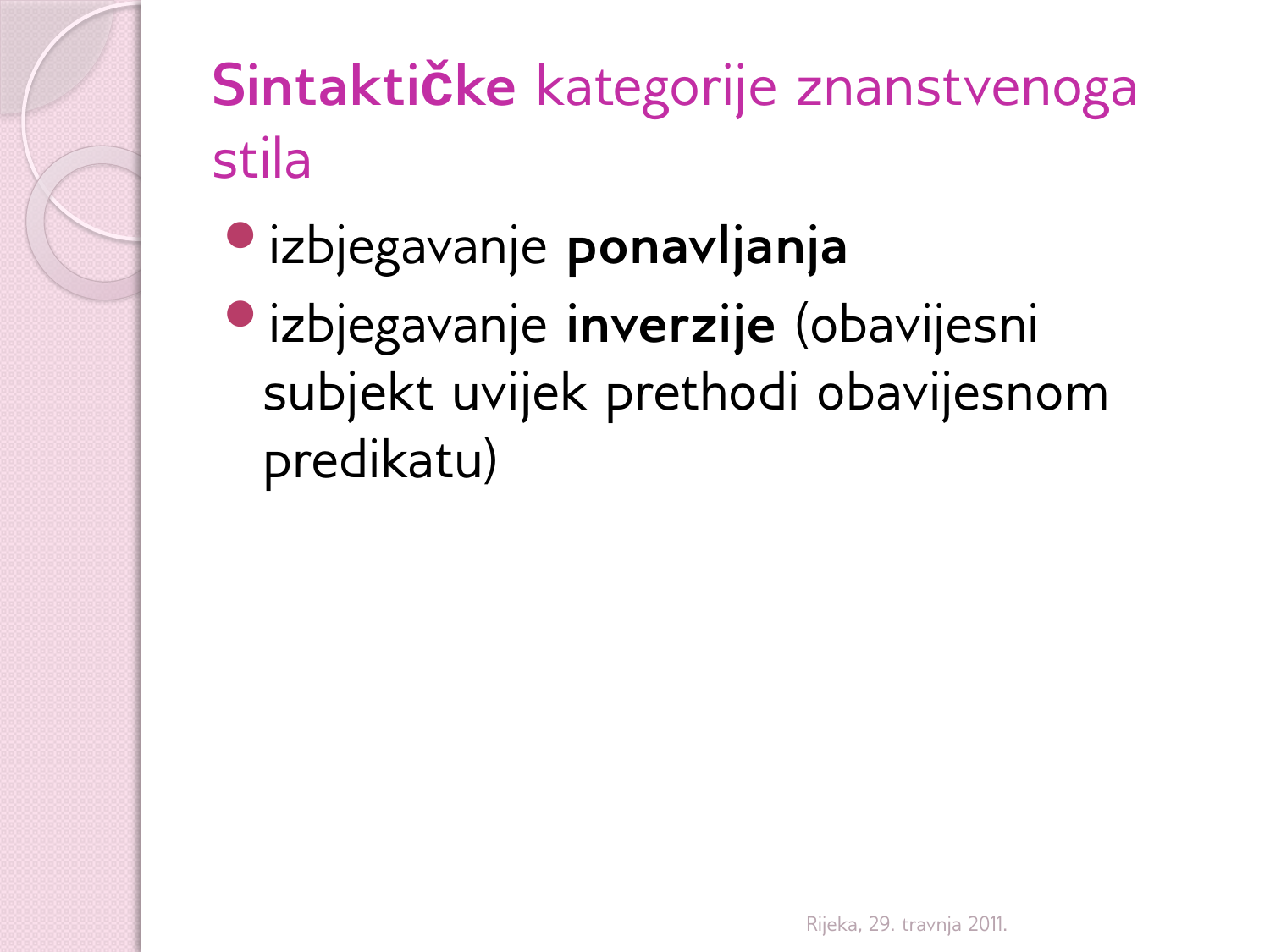

# Sintaktičke kategorije znanstvenoga stila
izbjegavanje ponavljanja
izbjegavanje inverzije (obavijesni subjekt uvijek prethodi obavijesnom predikatu)

Rijeka, 29. travnja 2011.